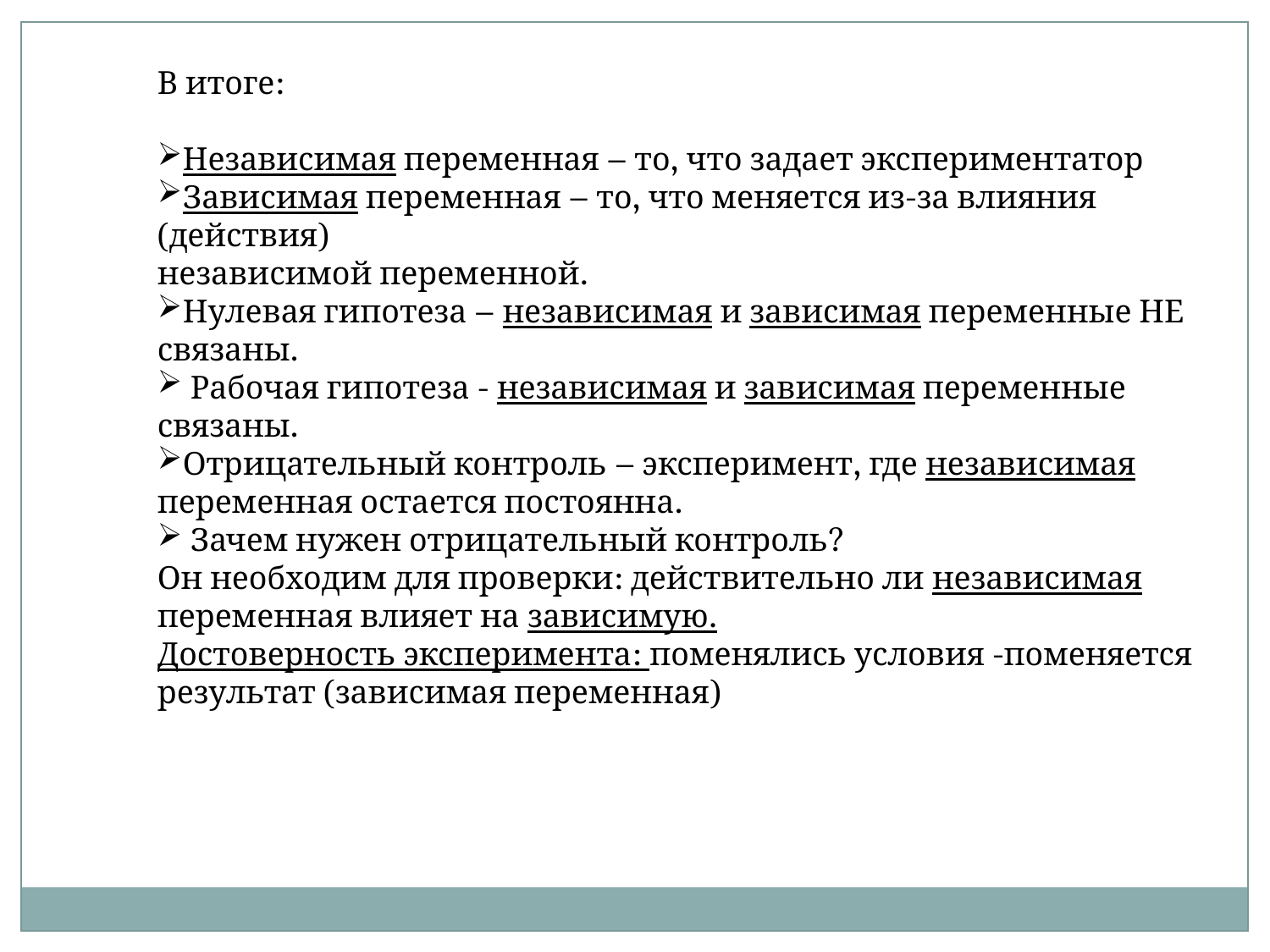

В итоге:

Независимая переменная – то, что задает экспериментатор
Зависимая переменная – то, что меняется из-за влияния (действия)
независимой переменной.
Нулевая гипотеза – независимая и зависимая переменные НЕ связаны.
 Рабочая гипотеза - независимая и зависимая переменные связаны.
Отрицательный контроль – эксперимент, где независимая переменная остается постоянна.
 Зачем нужен отрицательный контроль?
Он необходим для проверки: действительно ли независимая
переменная влияет на зависимую.
Достоверность эксперимента: поменялись условия -поменяется результат (зависимая переменная)